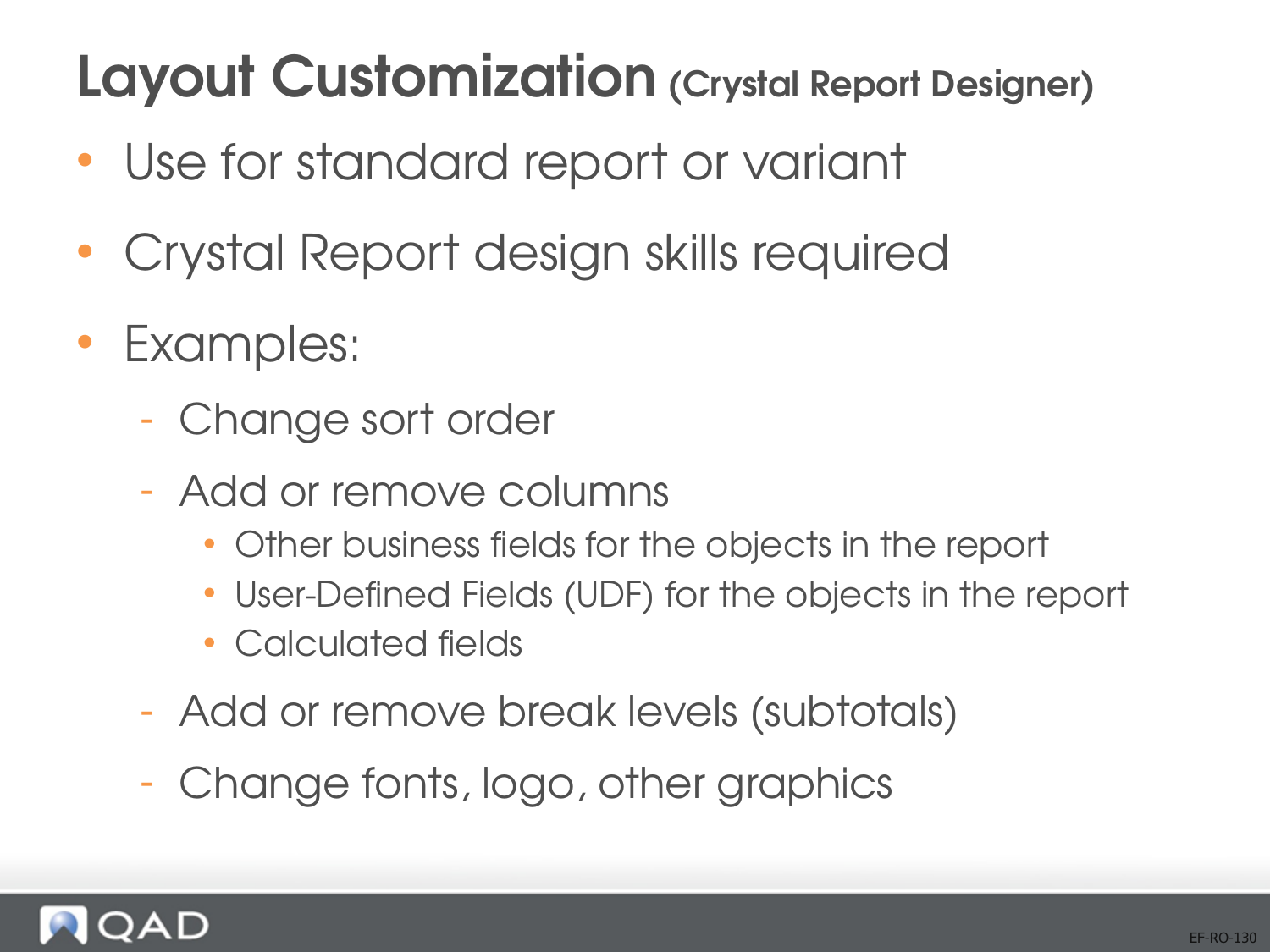

# Layout Customization (Crystal Report Designer)
Use for standard report or variant
Crystal Report design skills required
Examples:
Change sort order
Add or remove columns
Other business fields for the objects in the report
User-Defined Fields (UDF) for the objects in the report
Calculated fields
Add or remove break levels (subtotals)
Change fonts, logo, other graphics

EF-RO-130